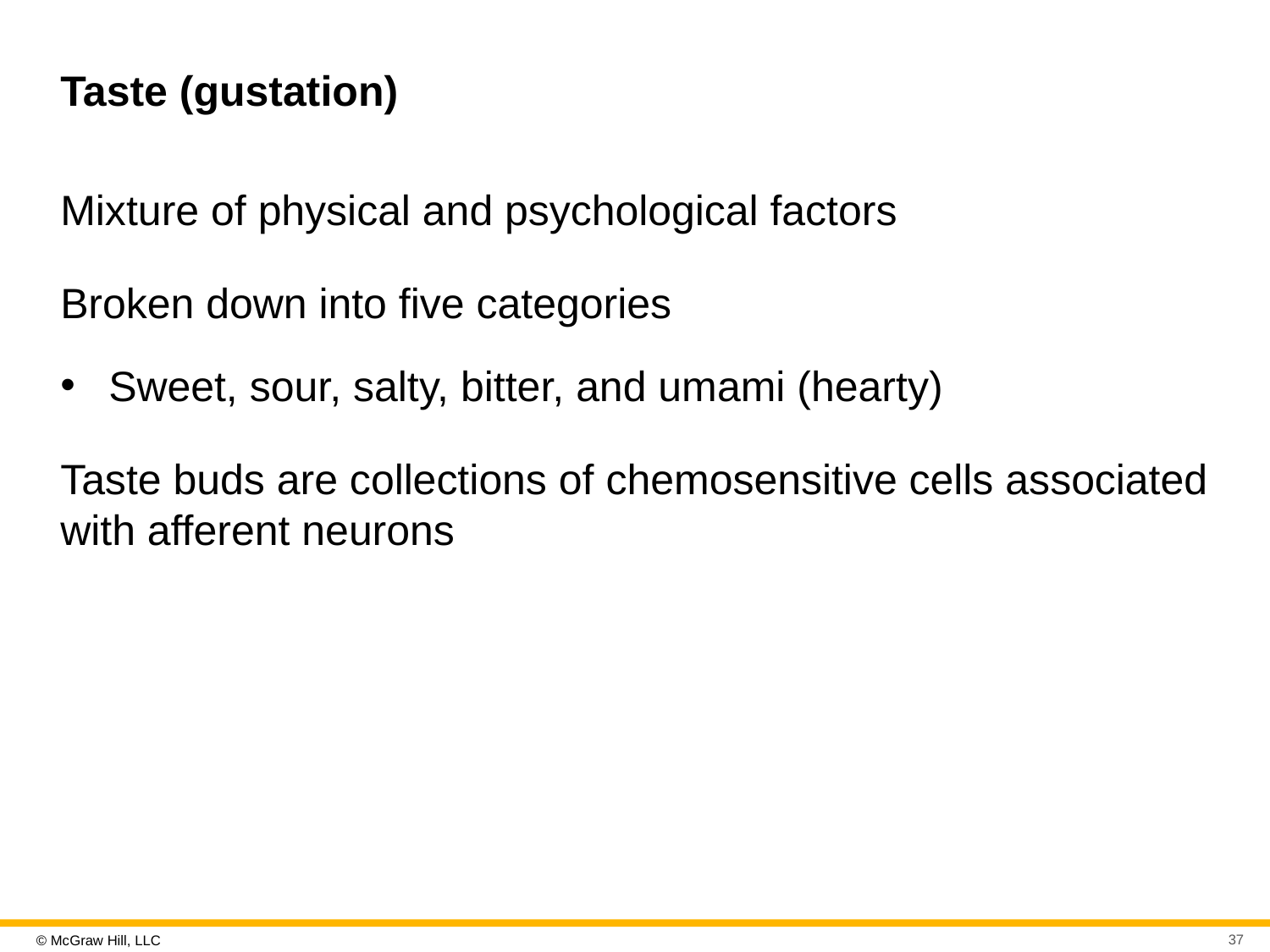

# Taste (gustation)
Mixture of physical and psychological factors
Broken down into five categories
Sweet, sour, salty, bitter, and umami (hearty)
Taste buds are collections of chemosensitive cells associated with afferent neurons
37